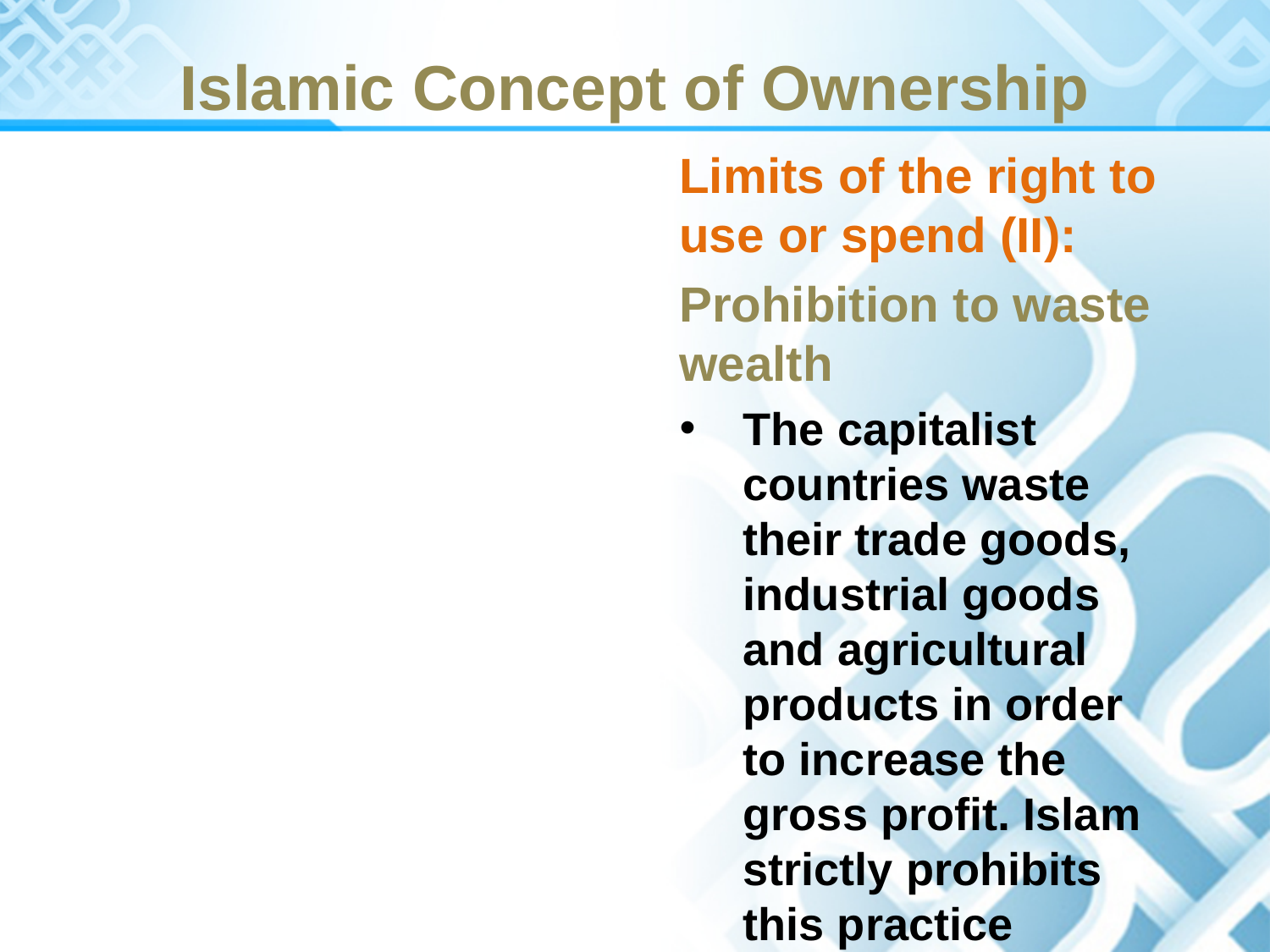

Islamic Concept of Ownership
Limits of the right to use or spend (II):
Prohibition to waste wealth
The capitalist countries waste their trade goods, industrial goods and agricultural products in order to increase the gross profit. Islam strictly prohibits this practice